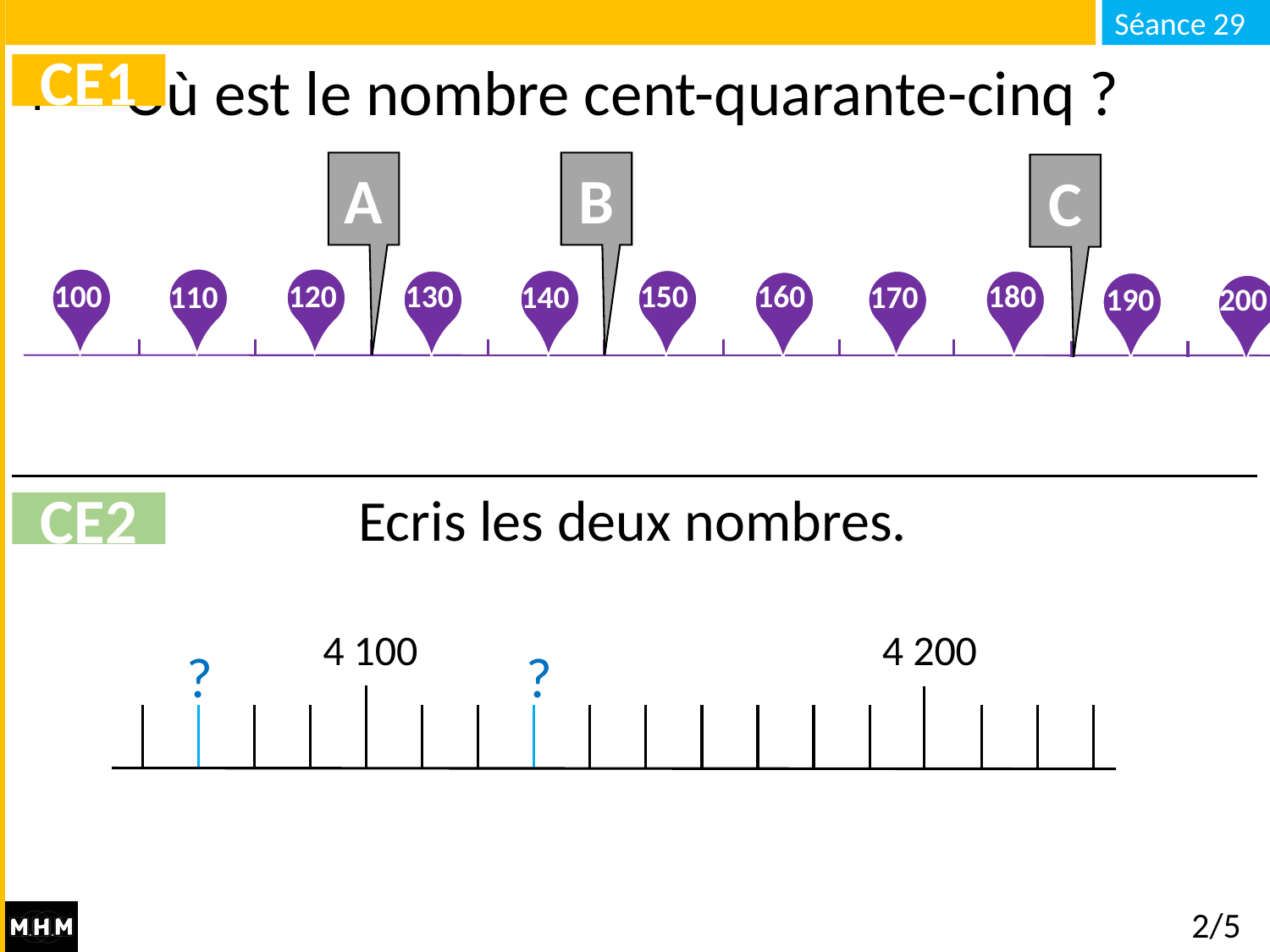

# Où est le nombre cent-quarante-cinq ?
CE1
A
B
C

160
180
100
120
130
150

170
110
140

190
200

Ecris les deux nombres.
CE2
4 100
4 200
?
?
2/5